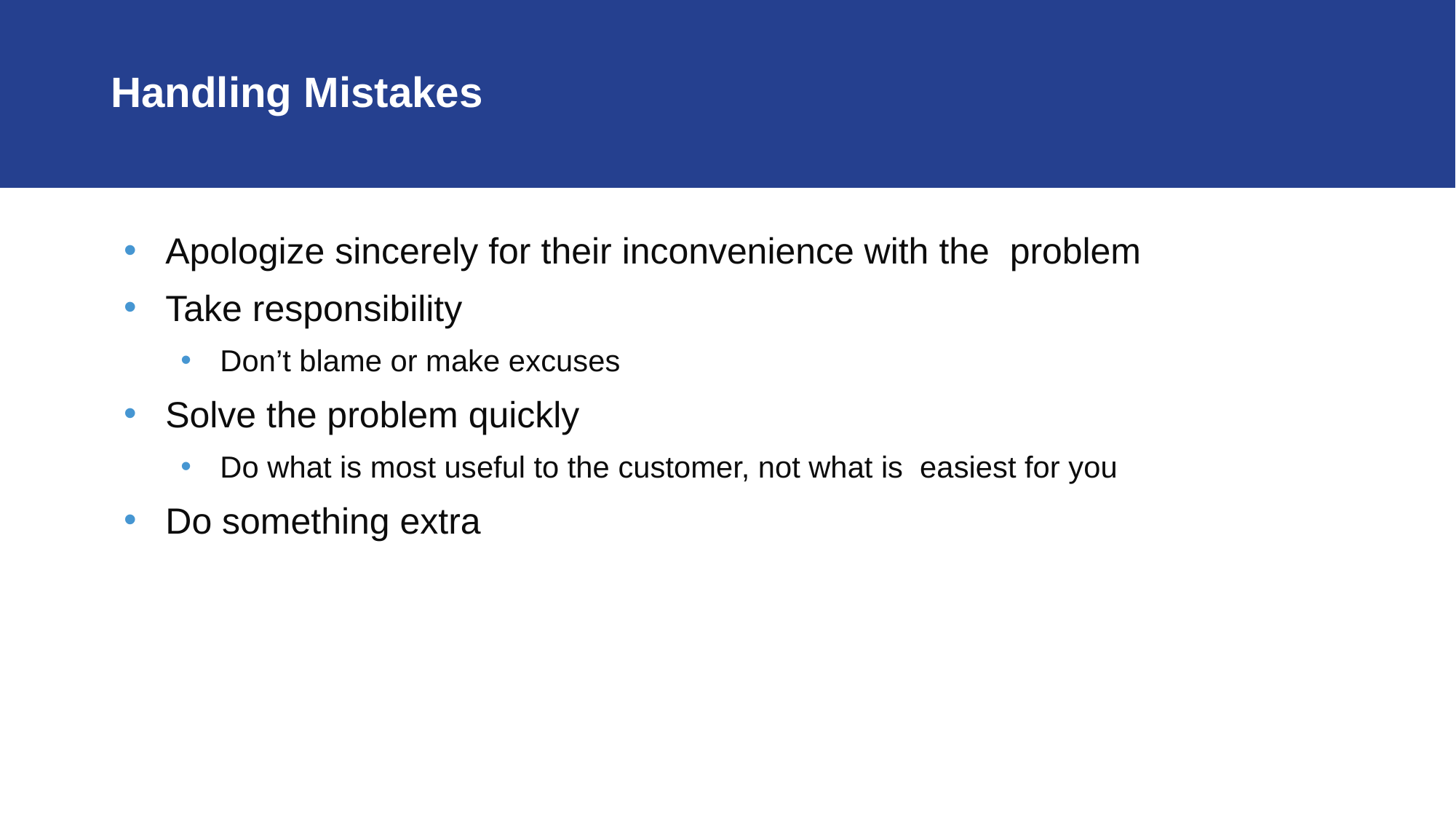

# Handling Mistakes
Apologize sincerely for their inconvenience with the  problem
Take responsibility
Don’t blame or make excuses
Solve the problem quickly
Do what is most useful to the customer, not what is  easiest for you
Do something extra